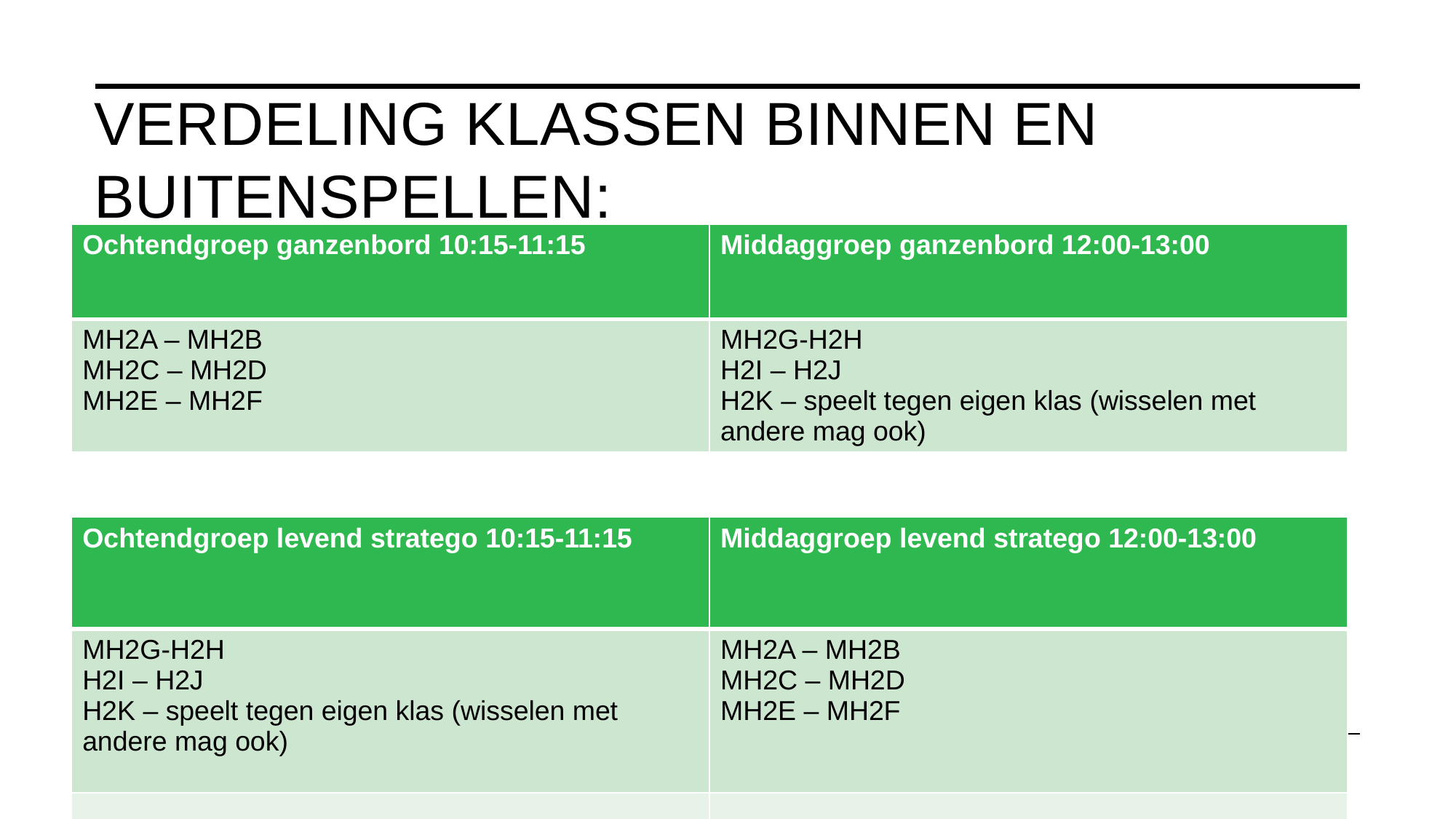

# Verdeling klassen Binnen en Buitenspellen:
| Ochtendgroep ganzenbord 10:15-11:15 | Middaggroep ganzenbord 12:00-13:00 |
| --- | --- |
| MH2A – MH2B MH2C – MH2D MH2E – MH2F | MH2G-H2H H2I – H2J H2K – speelt tegen eigen klas (wisselen met andere mag ook) |
| Ochtendgroep levend stratego 10:15-11:15 | Middaggroep levend stratego 12:00-13:00 |
| --- | --- |
| MH2G-H2H H2I – H2J H2K – speelt tegen eigen klas (wisselen met andere mag ook) | MH2A – MH2B MH2C – MH2D MH2E – MH2F |
|  |  |